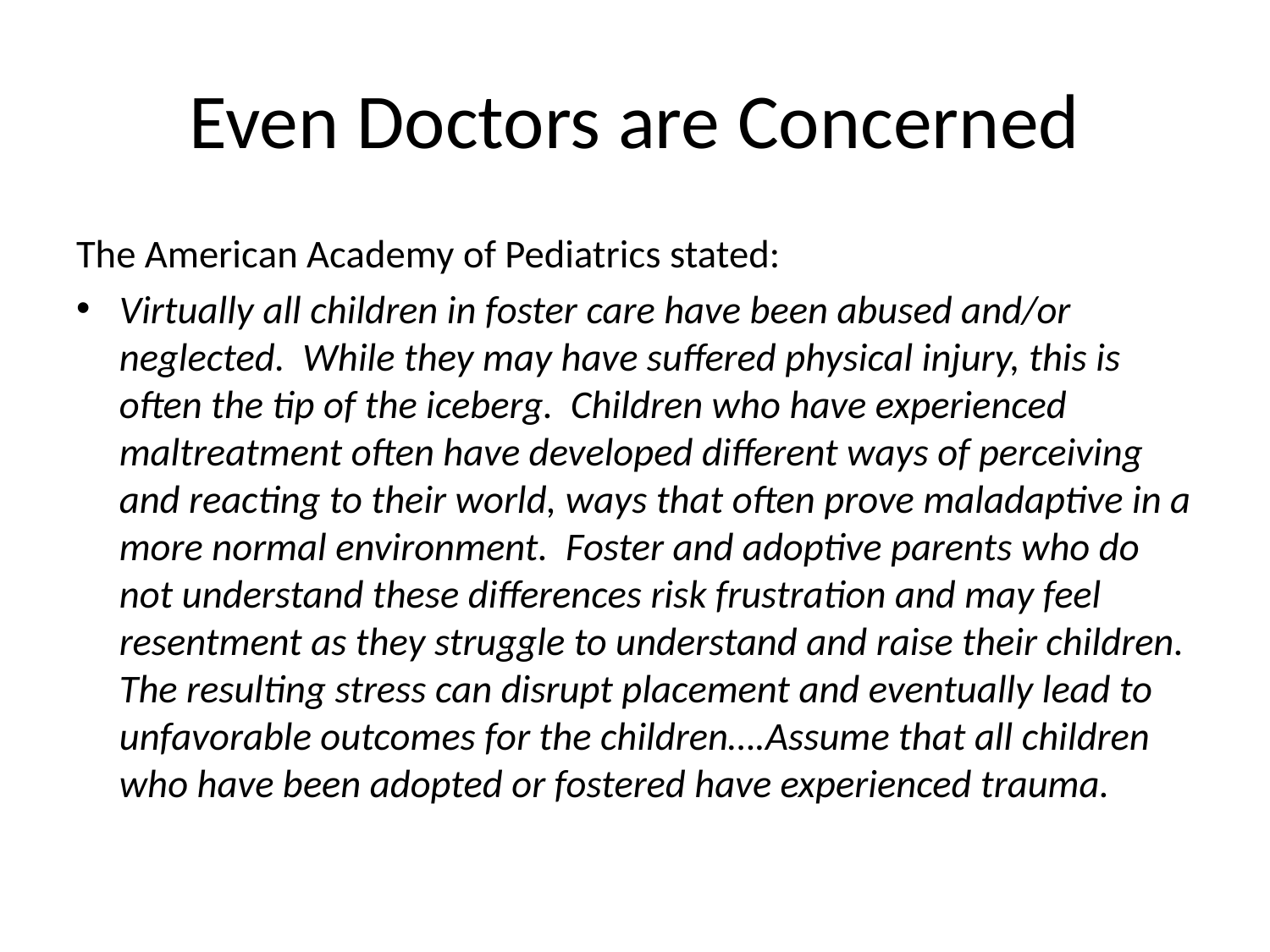

# Even Doctors are Concerned
The American Academy of Pediatrics stated:
Virtually all children in foster care have been abused and/or neglected.  While they may have suffered physical injury, this is often the tip of the iceberg.  Children who have experienced maltreatment often have developed different ways of perceiving and reacting to their world, ways that often prove maladaptive in a more normal environment.  Foster and adoptive parents who do not understand these differences risk frustration and may feel resentment as they struggle to understand and raise their children. The resulting stress can disrupt placement and eventually lead to unfavorable outcomes for the children….Assume that all children who have been adopted or fostered have experienced trauma.